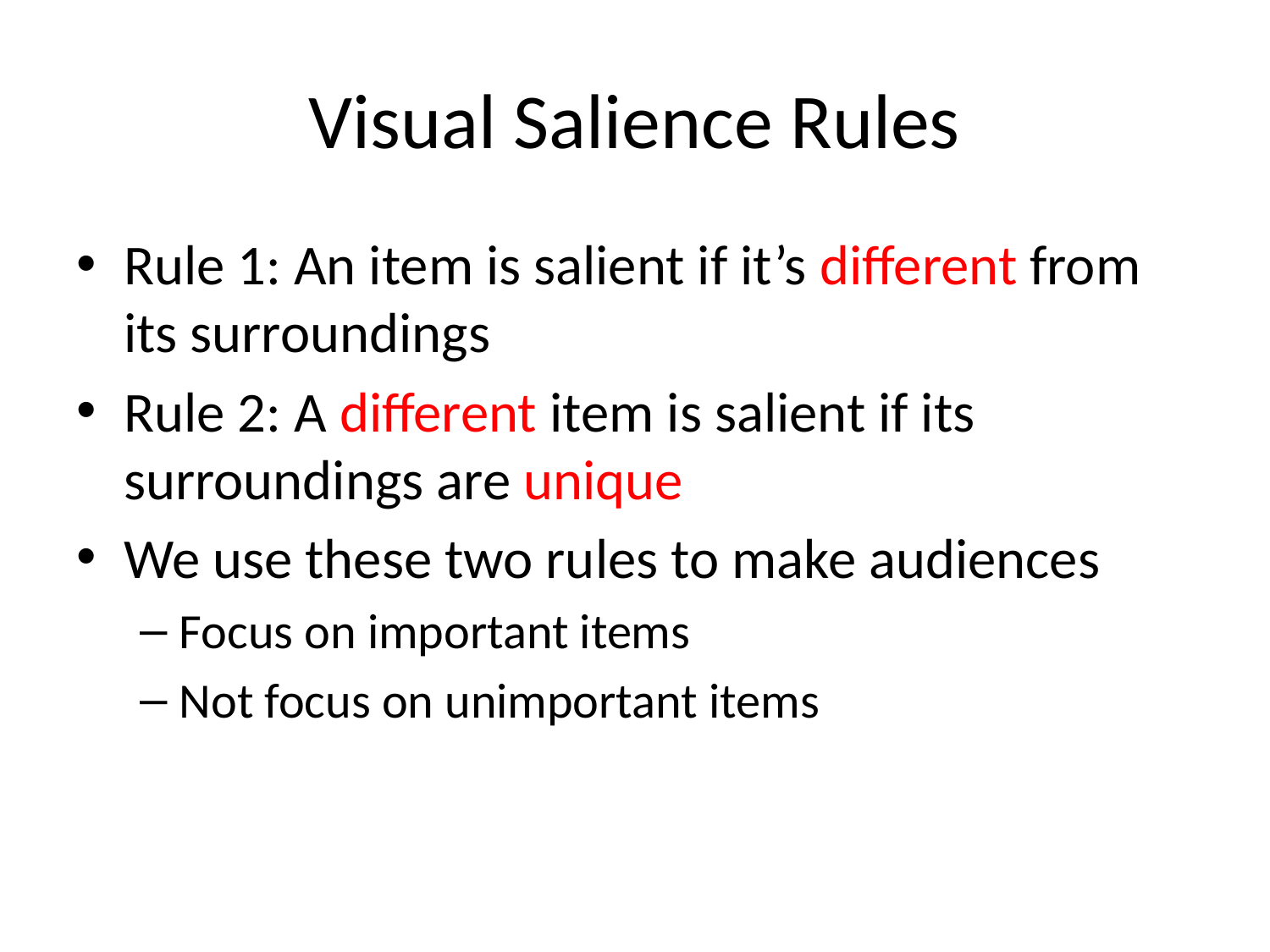

# Visual Salience Rules
Rule 1: An item is salient if it’s different from its surroundings
Rule 2: A different item is salient if its surroundings are unique
We use these two rules to make audiences
Focus on important items
Not focus on unimportant items